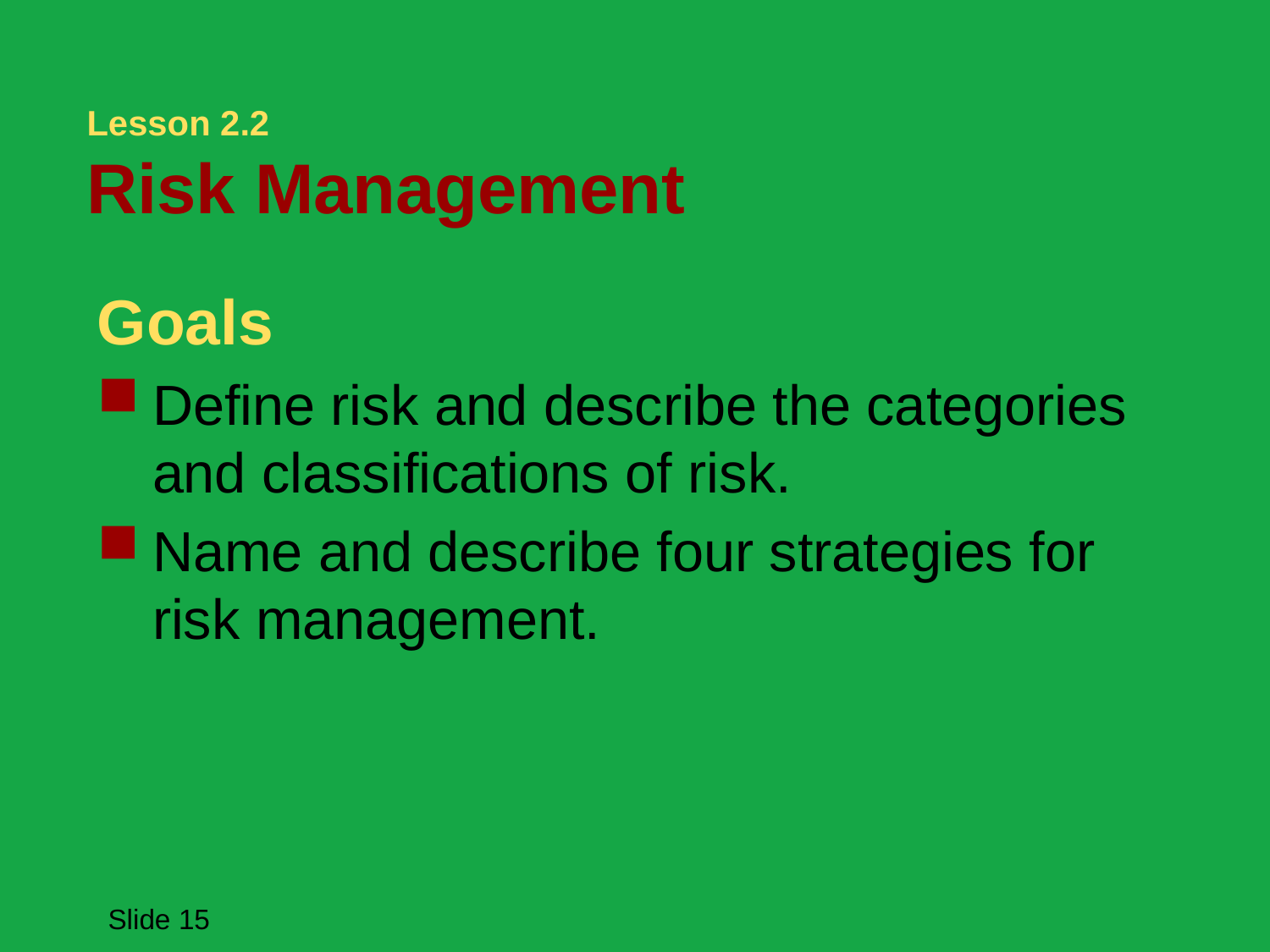

# Lesson 2.2 Risk Management
Goals
Define risk and describe the categories and classifications of risk.
Name and describe four strategies for risk management.
Slide 15